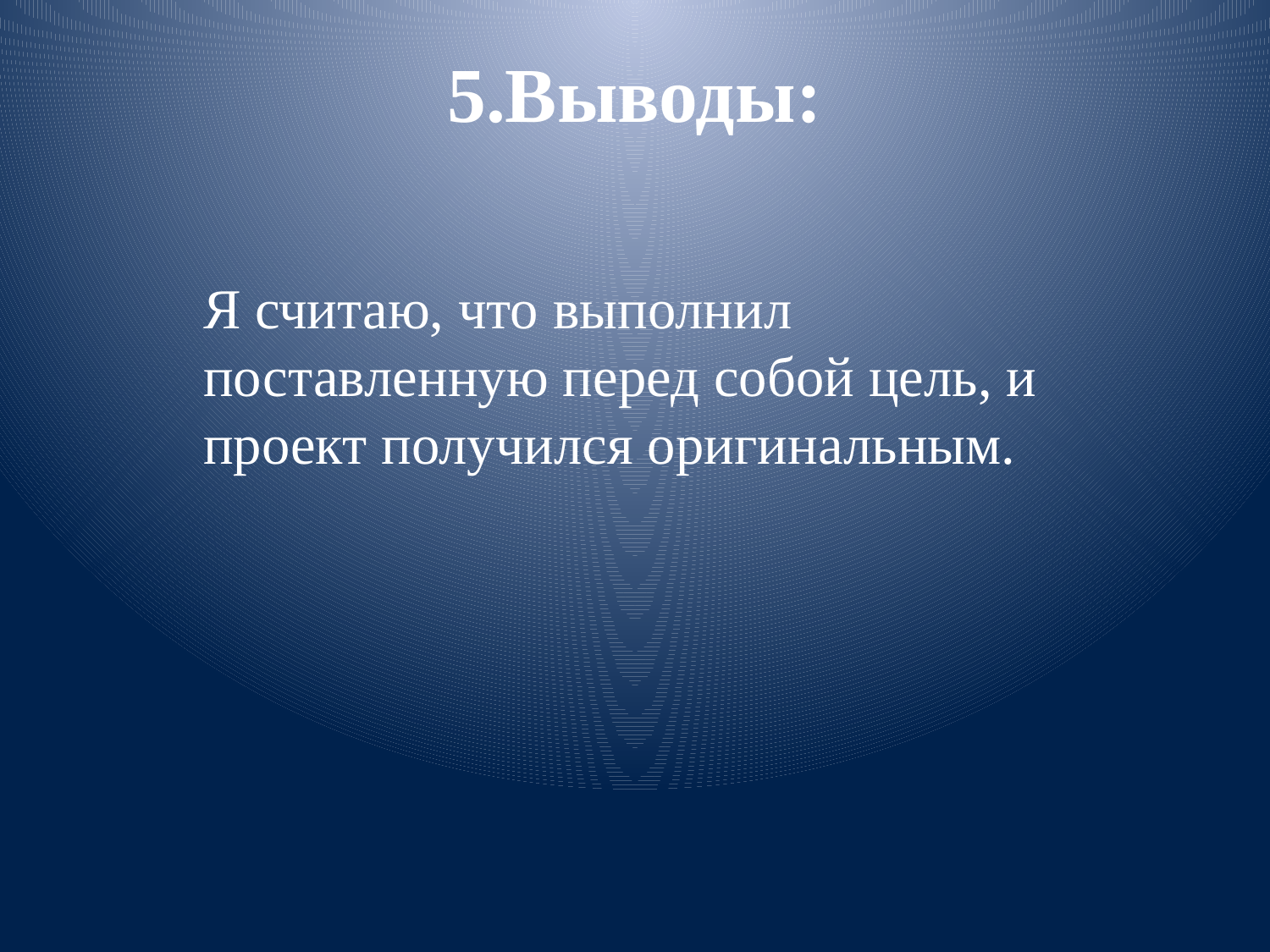

# 5.Выводы:
Я считаю, что выполнил поставленную перед собой цель, и проект получился оригинальным.